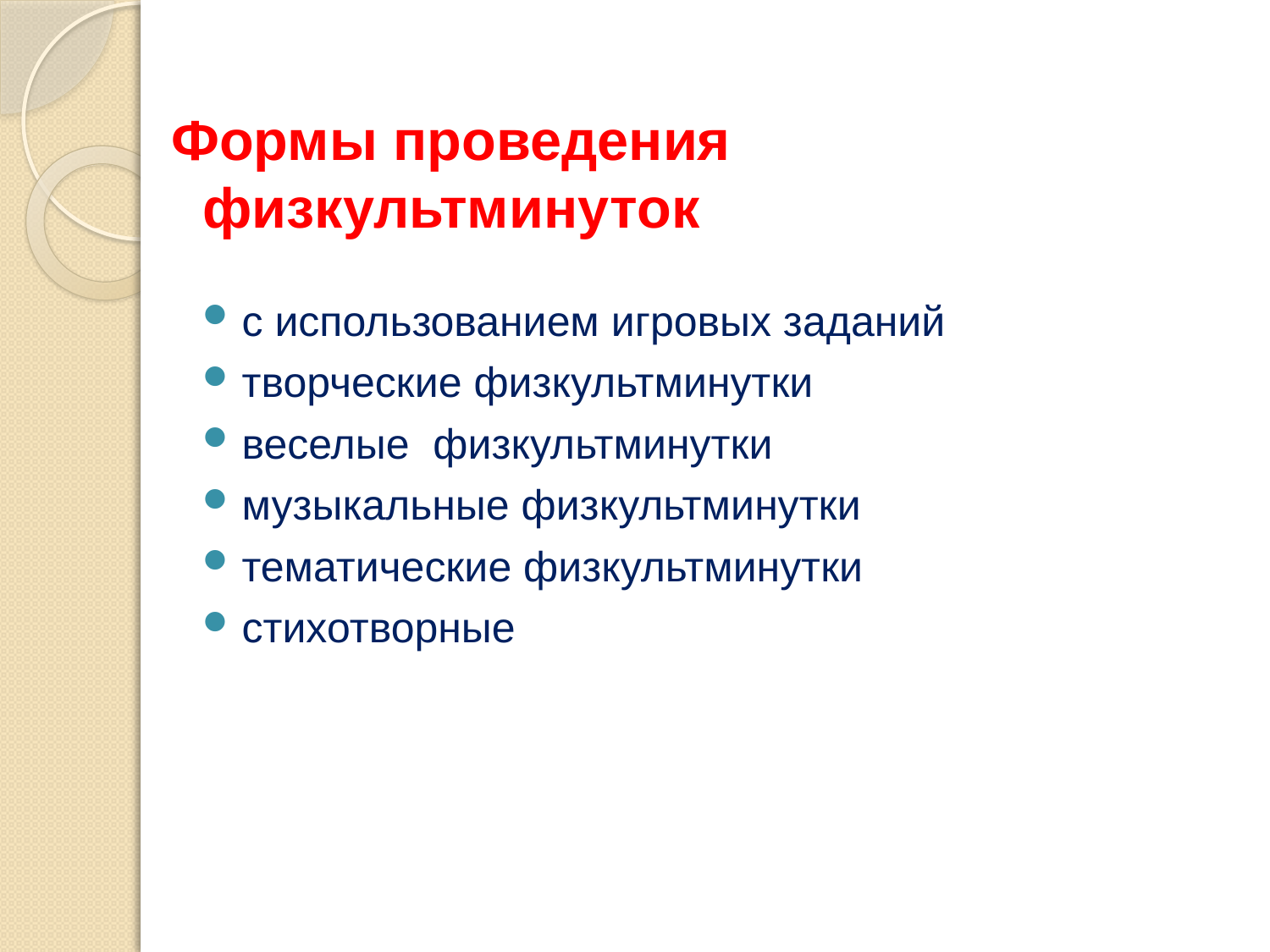

# Формы проведения физкультминуток
с использованием игровых заданий
творческие физкультминутки
веселые  физкультминутки
музыкальные физкультминутки
тематические физкультминутки
стихотворные